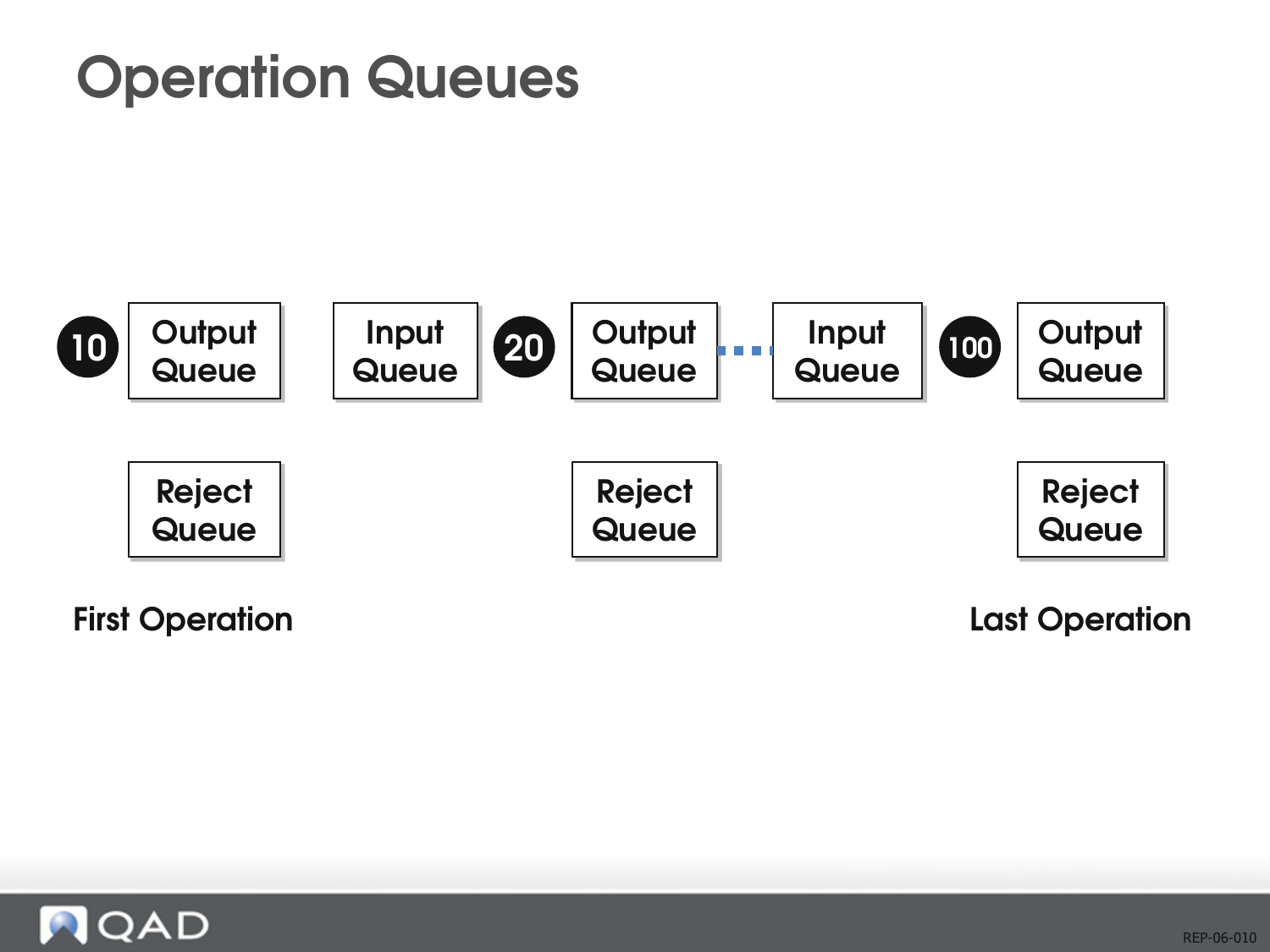

# Operation Queues
Output
Queue
Input
Queue
Output
Queue
Input
Queue
Output
Queue
10
20
100
Reject
Queue
Reject
Queue
Reject
Queue
First Operation
Last Operation
REP-06-010